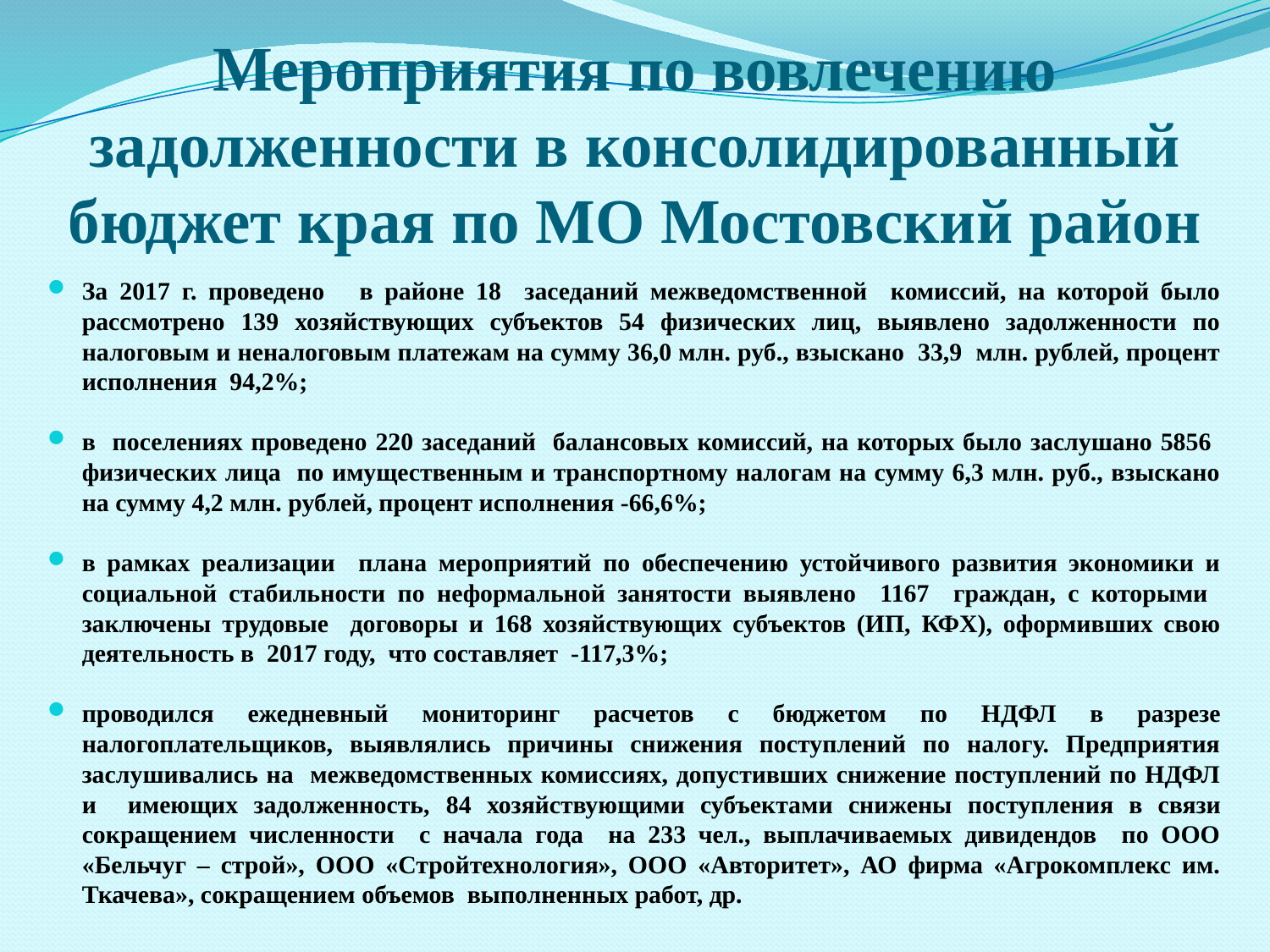

# Мероприятия по вовлечению задолженности в консолидированный бюджет края по МО Мостовский район
За 2017 г. проведено   в районе 18  заседаний межведомственной  комиссий, на которой было рассмотрено 139 хозяйствующих субъектов 54 физических лиц, выявлено задолженности по налоговым и неналоговым платежам на сумму 36,0 млн. руб., взыскано  33,9  млн. рублей, процент исполнения  94,2%;

в  поселениях проведено 220 заседаний  балансовых комиссий, на которых было заслушано 5856  физических лица  по имущественным и транспортному налогам на сумму 6,3 млн. руб., взыскано на сумму 4,2 млн. рублей, процент исполнения -66,6%;

в рамках реализации  плана мероприятий по обеспечению устойчивого развития экономики и социальной стабильности по неформальной занятости выявлено  1167  граждан, с которыми  заключены трудовые  договоры и 168 хозяйствующих субъектов (ИП, КФХ), оформивших свою деятельность в  2017 году,  что составляет  -117,3%;

проводился ежедневный мониторинг расчетов с бюджетом по НДФЛ в разрезе налогоплательщиков, выявлялись причины снижения поступлений по налогу. Предприятия заслушивались на  межведомственных комиссиях, допустивших снижение поступлений по НДФЛ и  имеющих задолженность, ­­84 хозяйствующими субъектами снижены поступления в связи сокращением численности  с начала года  на 233 чел., выплачиваемых дивидендов  по ООО «Бельчуг – строй», ООО «Стройтехнология», ООО «Авторитет», АО фирма «Агрокомплекс им. Ткачева», сокращением объемов  выполненных работ, др.